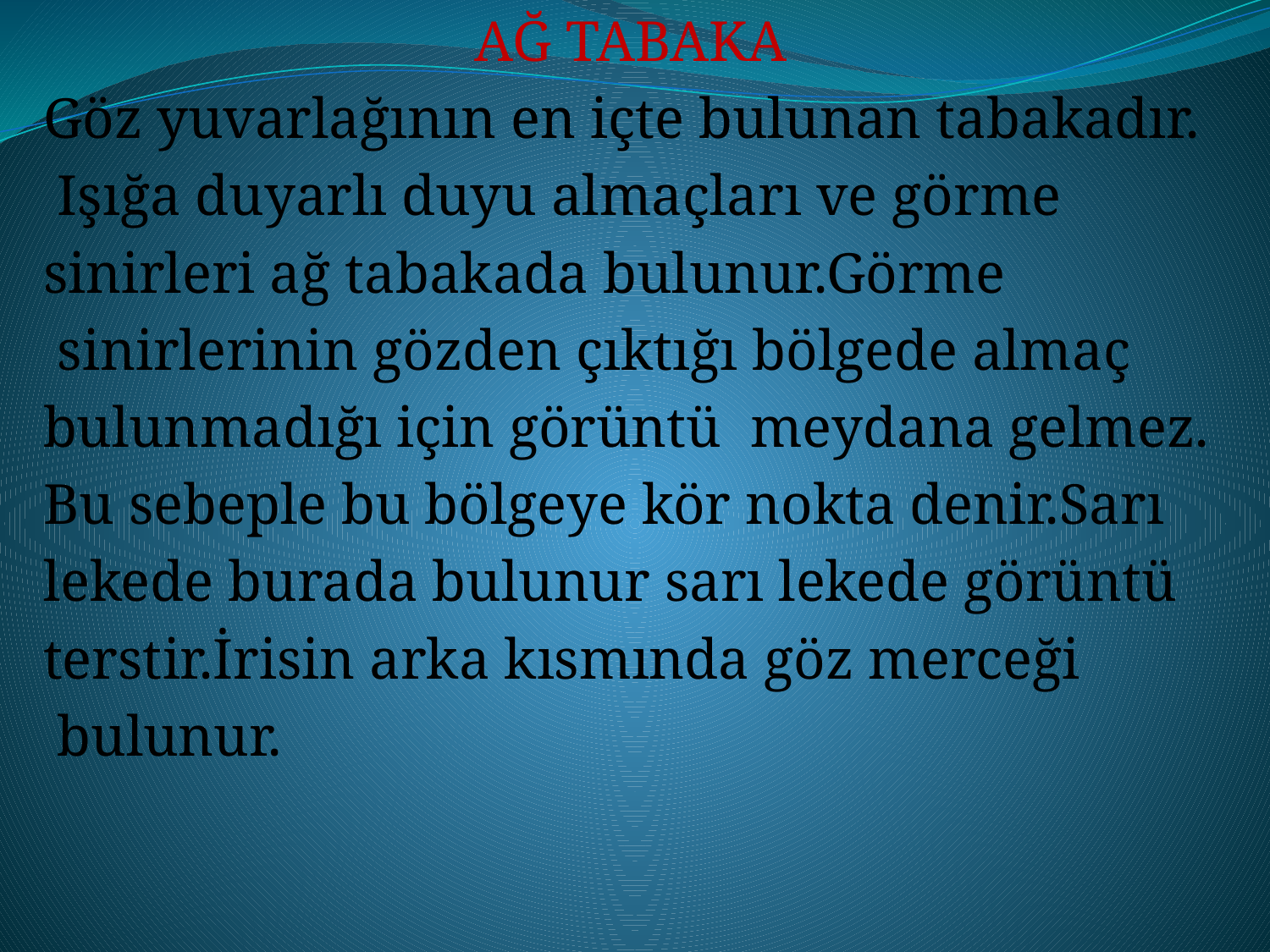

AĞ TABAKA
   Göz yuvarlağının en içte bulunan tabakadır.
    Işığa duyarlı duyu almaçları ve görme
   sinirleri ağ tabakada bulunur.Görme
    sinirlerinin gözden çıktığı bölgede almaç
   bulunmadığı için görüntü  meydana gelmez.
   Bu sebeple bu bölgeye kör nokta denir.Sarı
   lekede burada bulunur sarı lekede görüntü
   terstir.İrisin arka kısmında göz merceği
    bulunur.
#